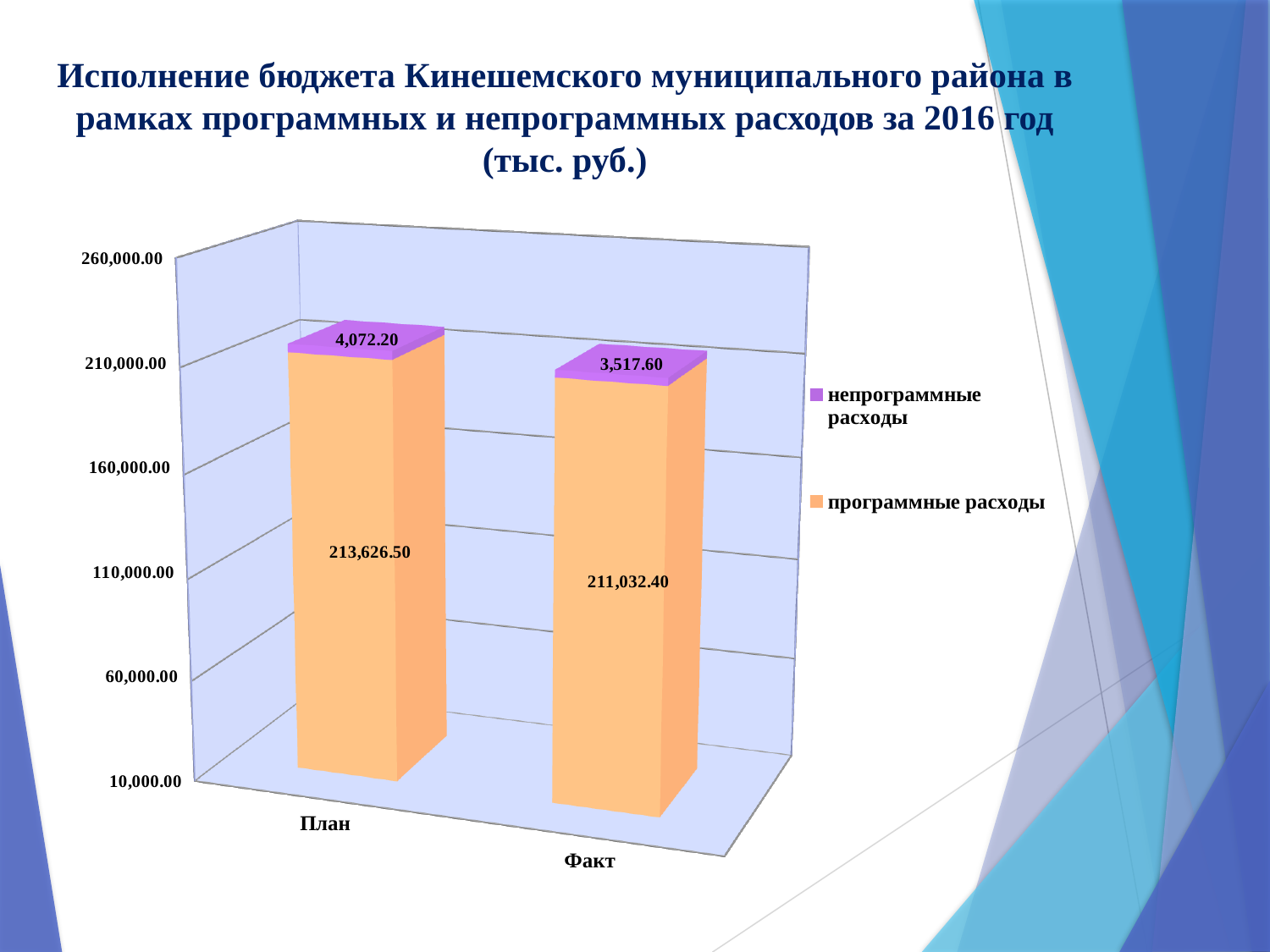

Исполнение бюджета Кинешемского муниципального района в рамках программных и непрограммных расходов за 2016 год (тыс. руб.)

[unsupported chart]